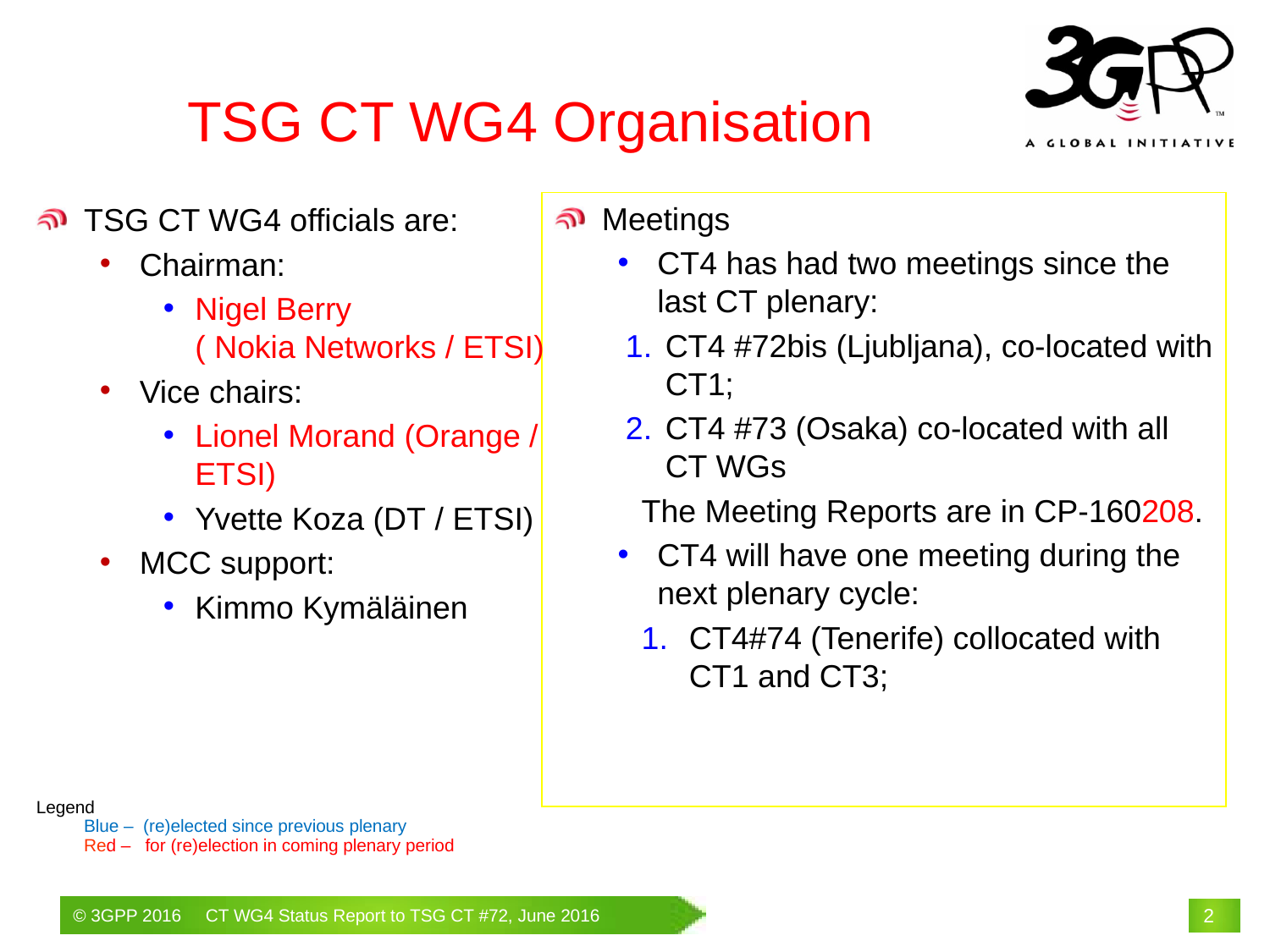

TSG CT WG4 Organisation
Meetings
CT4 has had two meetings since the last CT plenary:
CT4 #72bis (Ljubljana), co-located with CT1;
CT4 #73 (Osaka) co-located with all CT WGs
The Meeting Reports are in CP-160208.
CT4 will have one meeting during the next plenary cycle:
CT4#74 (Tenerife) collocated with CT1 and CT3;
TSG CT WG4 officials are:
Chairman:
Nigel Berry
( Nokia Networks / ETSI)
Vice chairs:
Lionel Morand (Orange / ETSI)
Yvette Koza (DT / ETSI)
MCC support:
Kimmo Kymäläinen
Legend
Blue –  (re)elected since previous plenary
Red –   for (re)election in coming plenary period